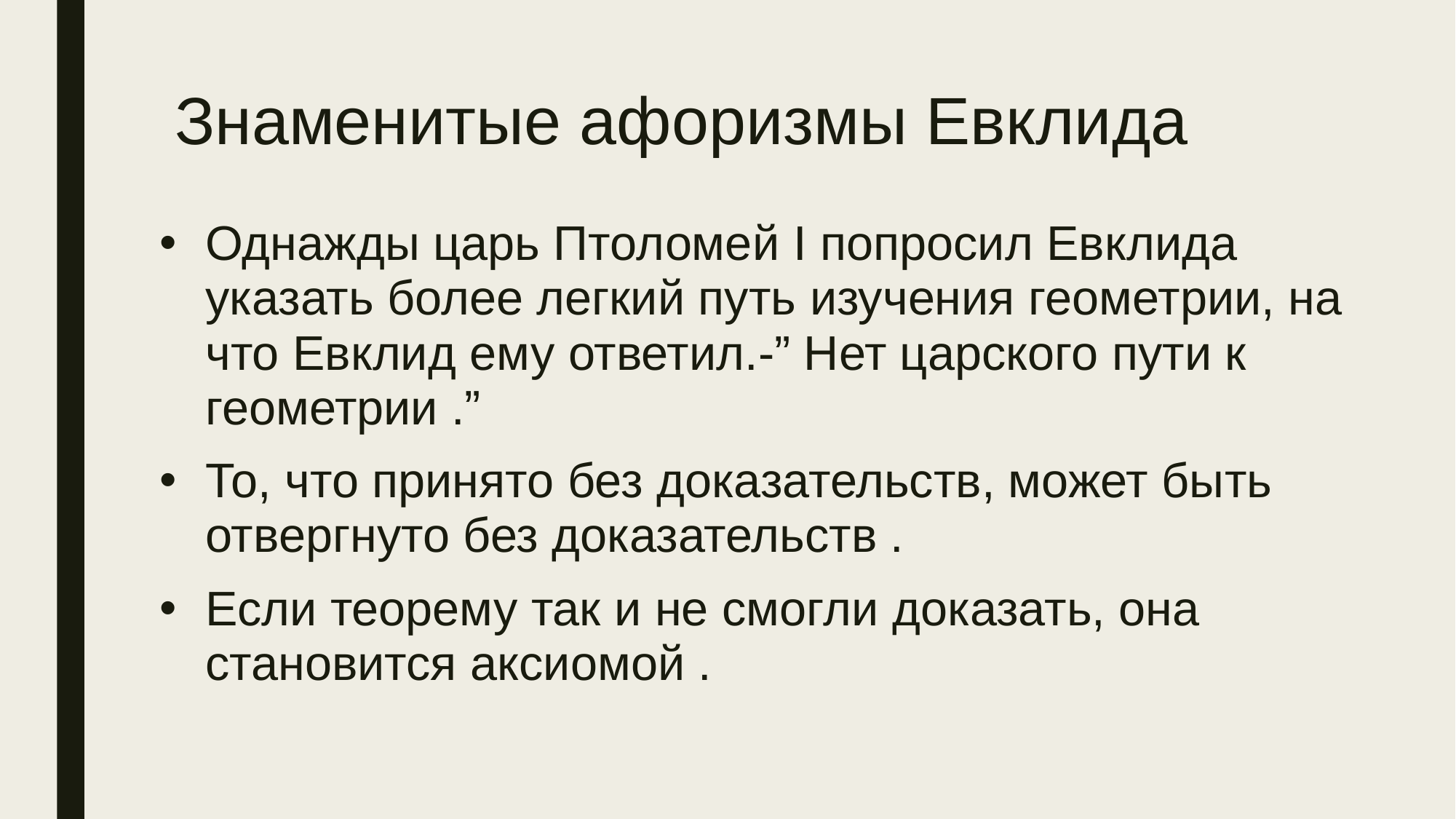

# Знаменитые афоризмы Евклида
Однажды царь Птоломей I попросил Евклида указать более легкий путь изучения геометрии, на что Евклид ему ответил.-” Нет царского пути к геометрии .”
То, что принято без доказательств, может быть отвергнуто без доказательств .
Если теорему так и не смогли доказать, она становится аксиомой .